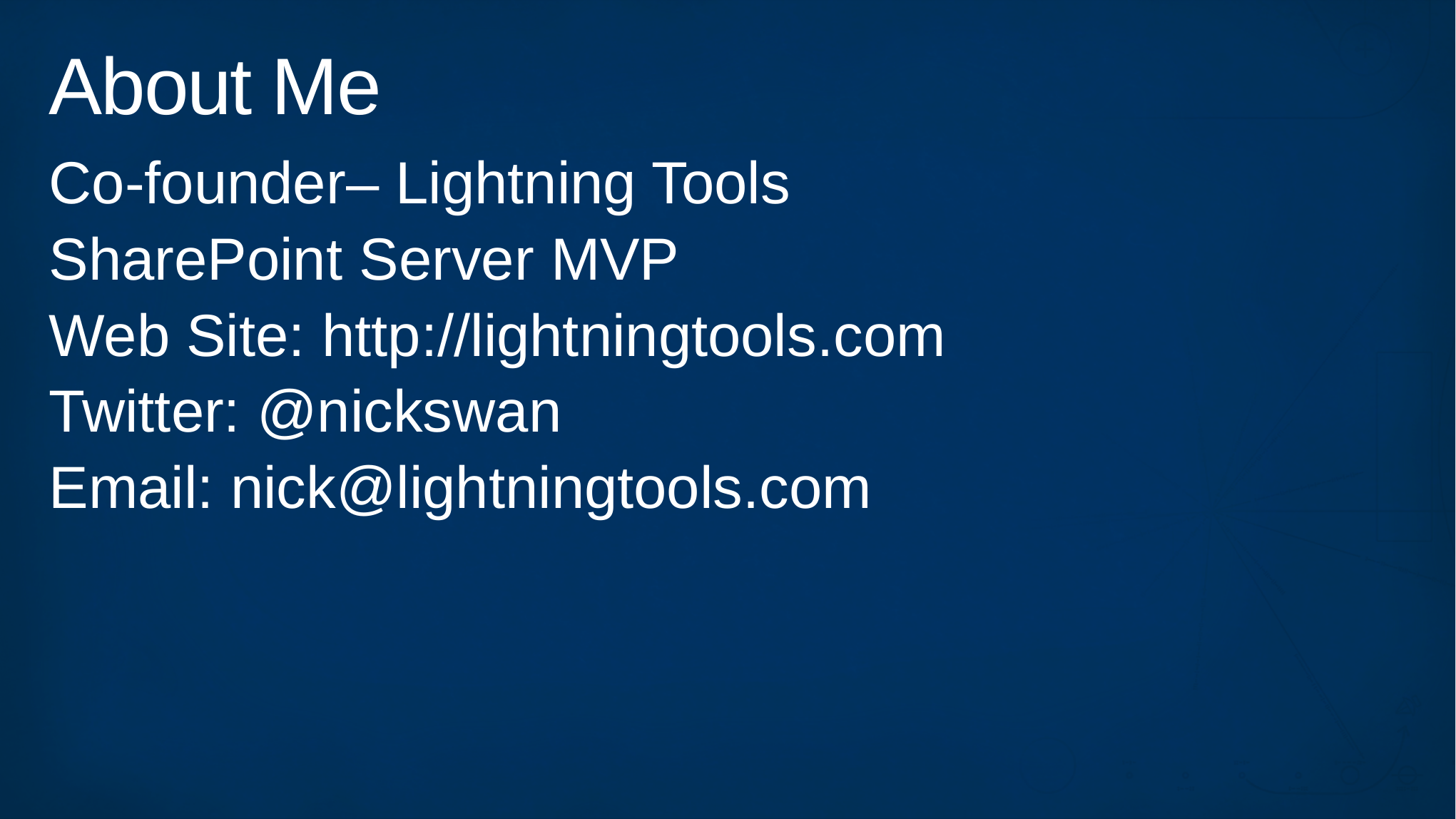

# About Me
Co-founder– Lightning Tools
SharePoint Server MVP
Web Site: http://lightningtools.com
Twitter: @nickswan
Email: nick@lightningtools.com